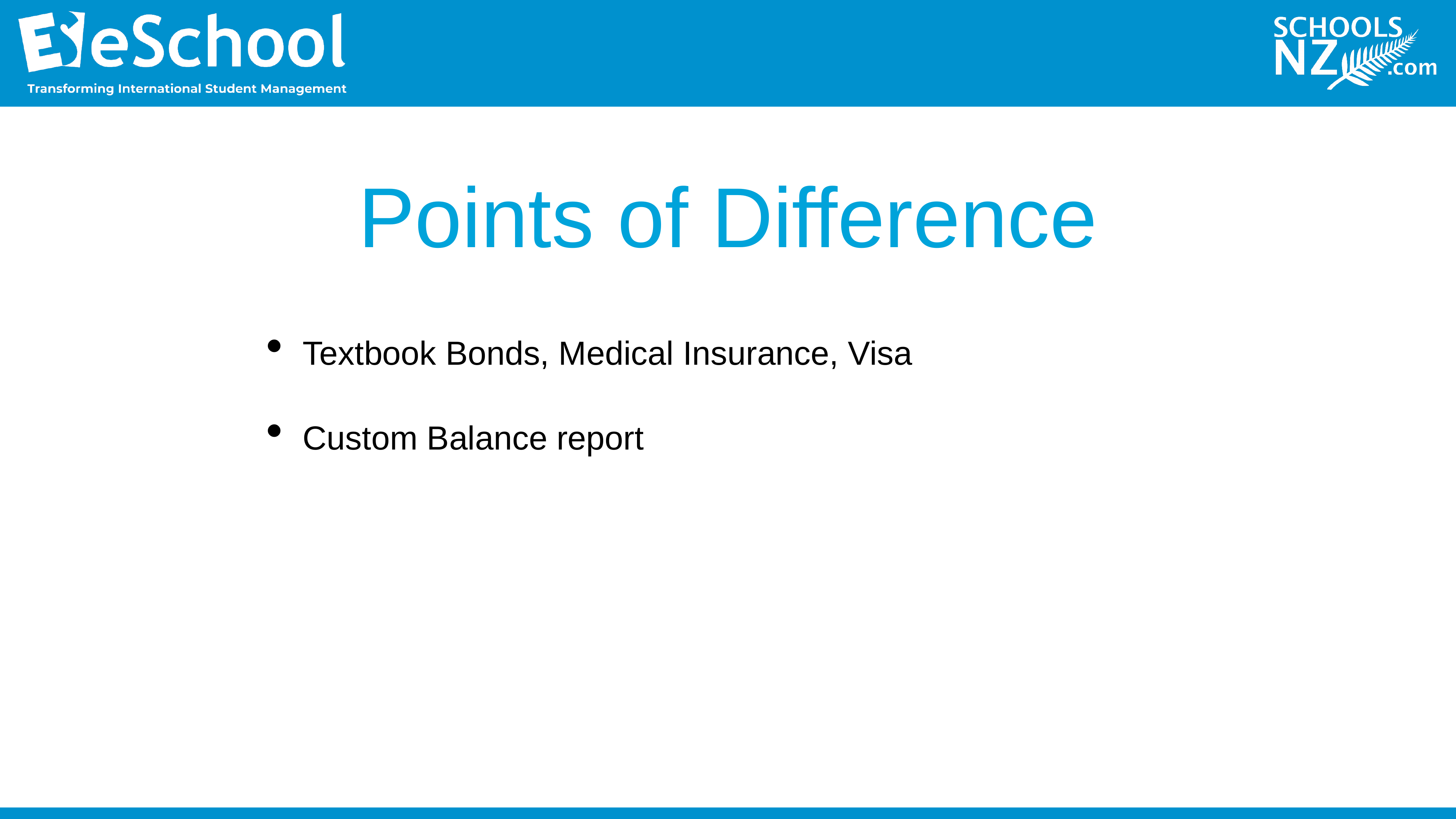

# Points of Difference
Textbook Bonds, Medical Insurance, Visa
Custom Balance report